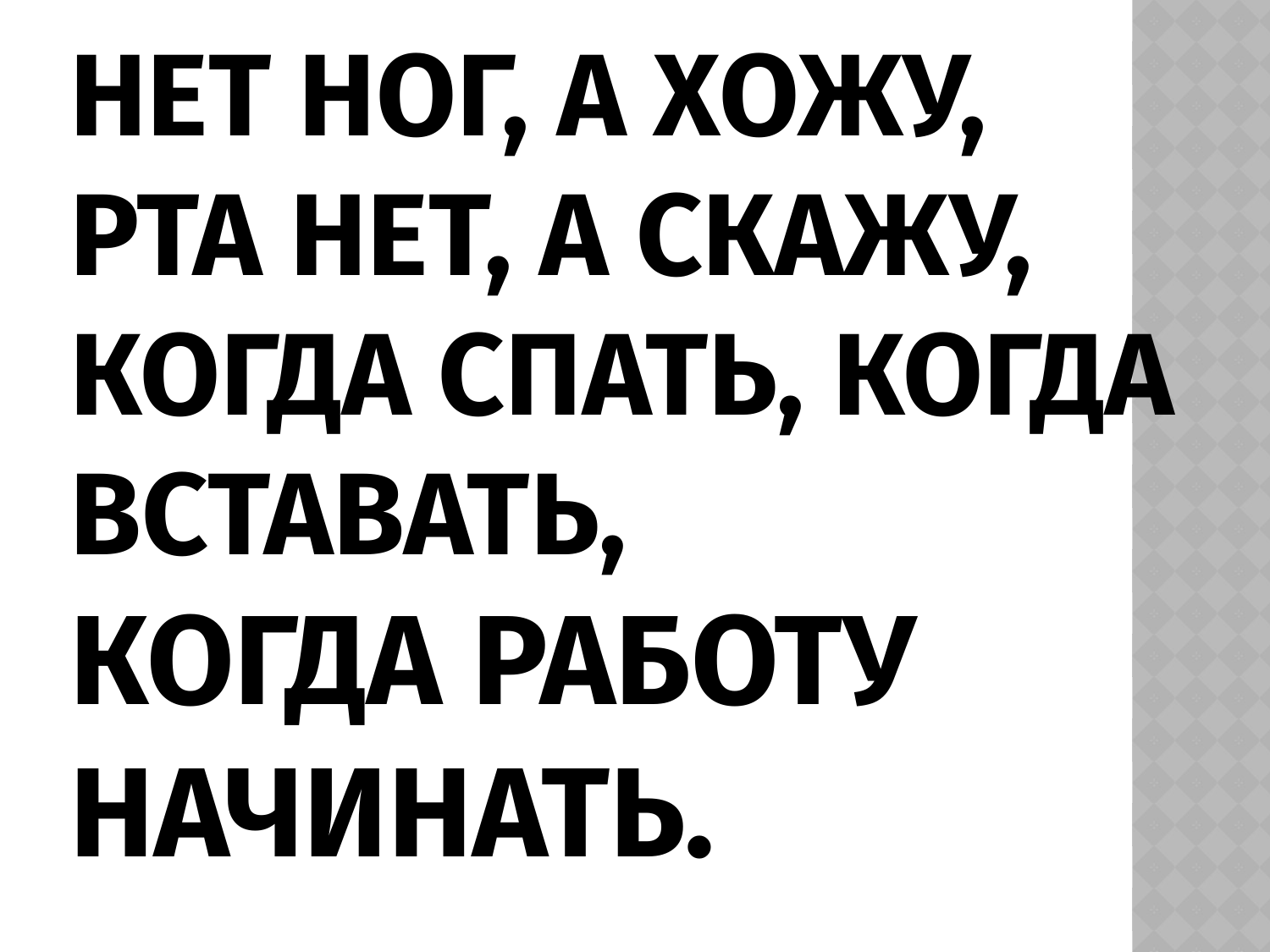

# Нет ног, а хожу, рта нет, а скажу, Когда спать, когда вставать, Когда работу начинать.